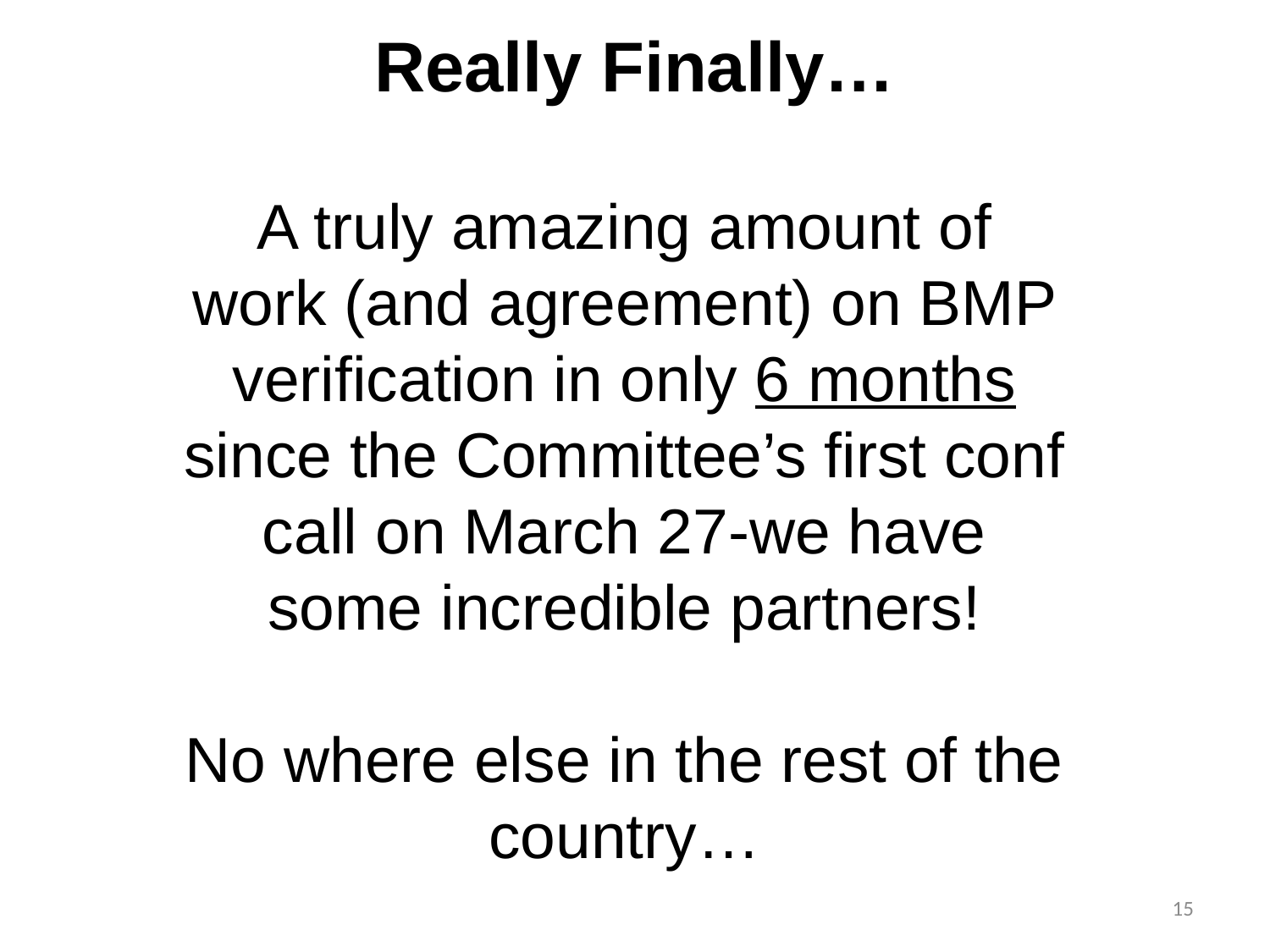

# Really Finally…
A truly amazing amount of work (and agreement) on BMP verification in only 6 months since the Committee’s first conf call on March 27-we have some incredible partners!

No where else in the rest of the country…
15